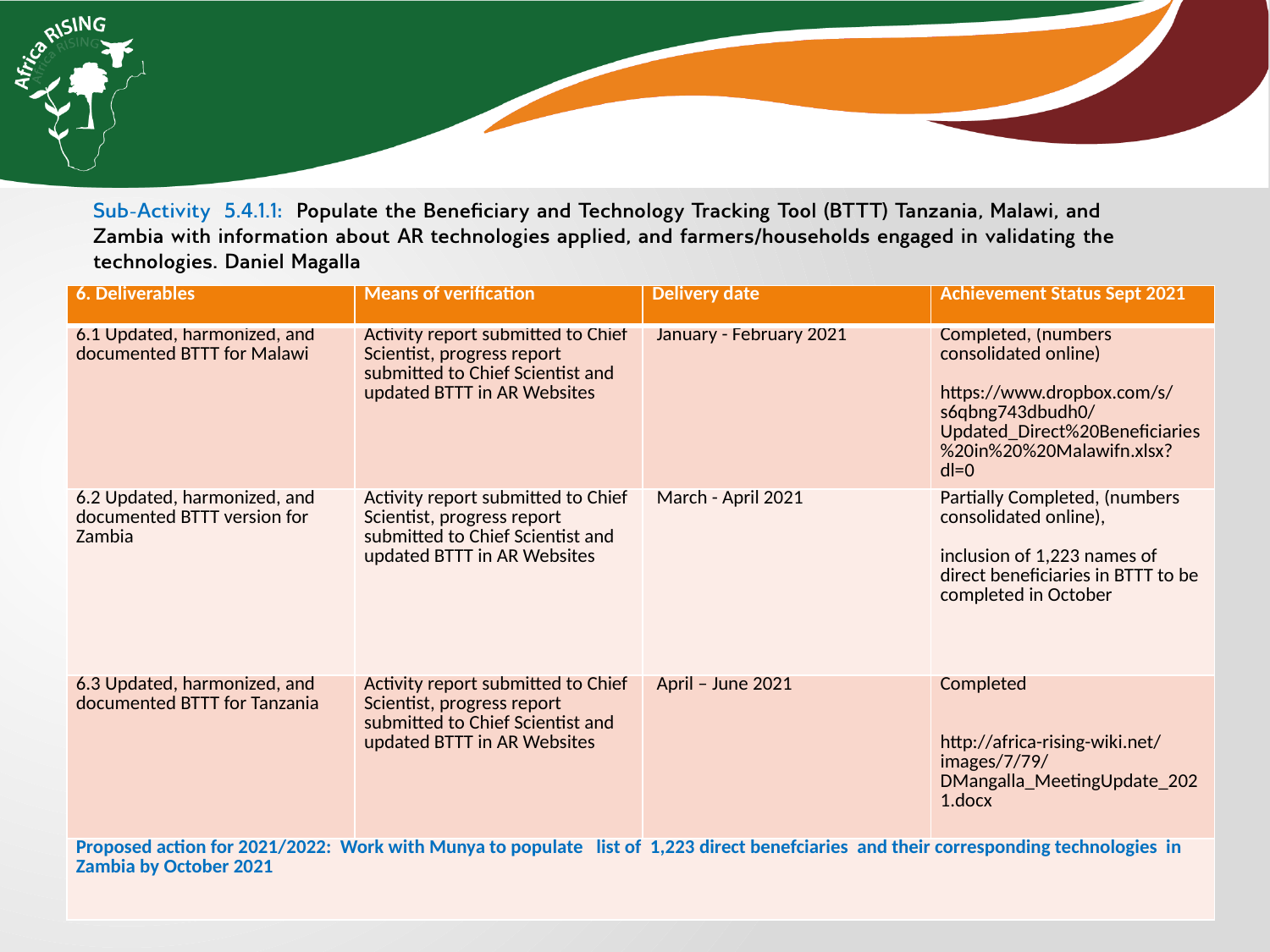

Sub-Activity  5.4.1.1:  Populate the Beneficiary and Technology Tracking Tool (BTTT) Tanzania, Malawi, and  Zambia with information about AR technologies applied, and farmers/households engaged in validating the technologies. Daniel Magalla

| 6. Deliverables | Means of verification | Delivery date | Achievement Status Sept 2021 |
| --- | --- | --- | --- |
| 6.1 Updated, harmonized, and documented BTTT for Malawi | Activity report submitted to Chief Scientist, progress report submitted to Chief Scientist and updated BTTT in AR Websites | January - February 2021 | Completed, (numbers consolidated online) https://www.dropbox.com/s/s6qbng743dbudh0/Updated\_Direct%20Beneficiaries%20in%20%20Malawifn.xlsx?dl=0 |
| 6.2 Updated, harmonized, and documented BTTT version for Zambia | Activity report submitted to Chief Scientist, progress report submitted to Chief Scientist and updated BTTT in AR Websites | March - April 2021 | Partially Completed, (numbers consolidated online), inclusion of 1,223 names of direct beneficiaries in BTTT to be completed in October |
| 6.3 Updated, harmonized, and documented BTTT for Tanzania | Activity report submitted to Chief Scientist, progress report submitted to Chief Scientist and updated BTTT in AR Websites | April – June 2021 | Completed http://africa-rising-wiki.net/images/7/79/DMangalla\_MeetingUpdate\_2021.docx |
| Proposed action for 2021/2022: Work with Munya to populate list of 1,223 direct benefciaries and their corresponding technologies in Zambia by October 2021 |  |  |  |